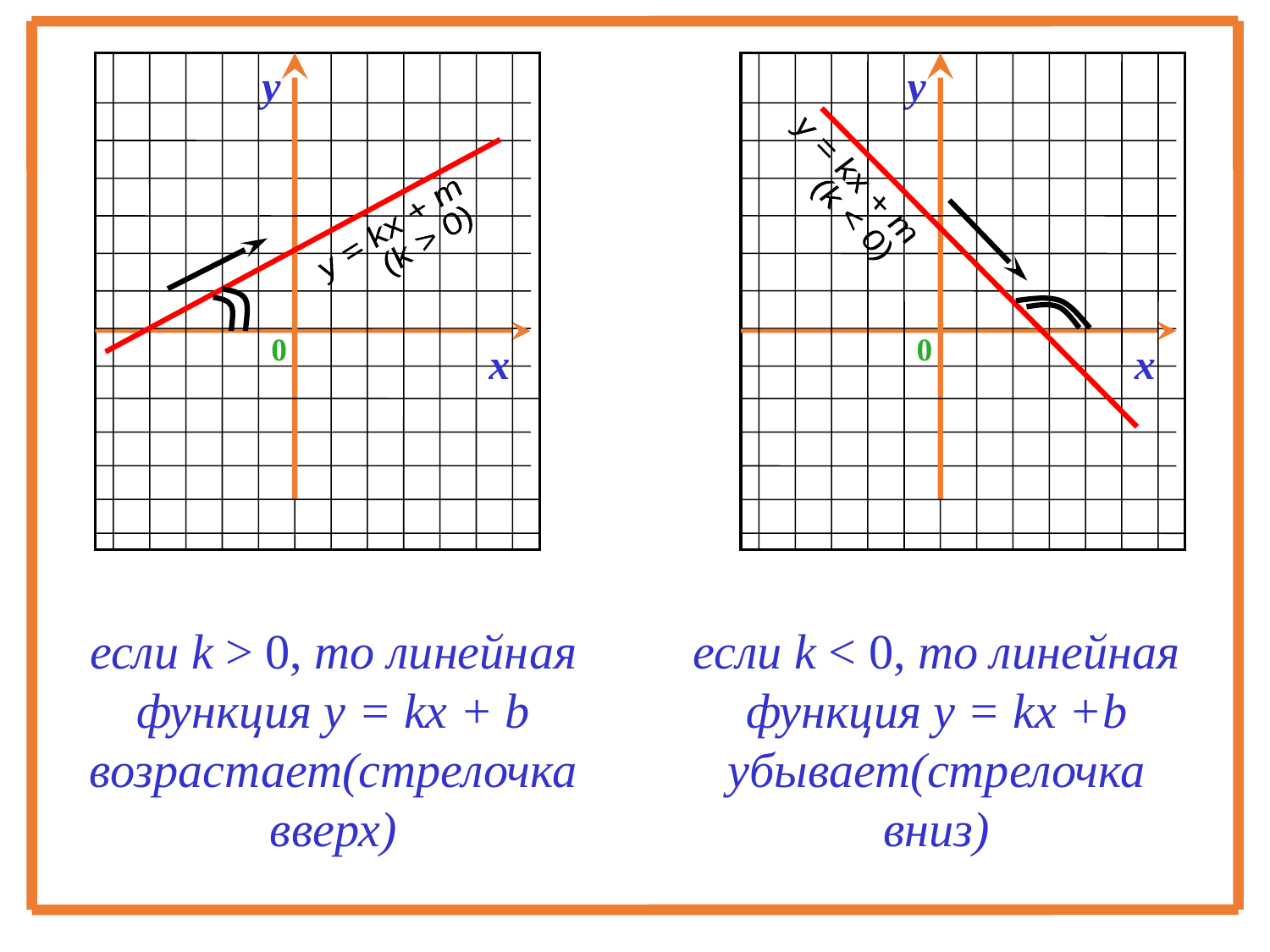

у

y = kx + m
  (k > 0)

0

х

у

y = kx + m
  (k < 0)

0

х

если k > 0, то линейная функция у = kx + b возрастает(стрелочка вверх)
если k < 0, то линейная функция у = kx +b убывает(стрелочка вниз)